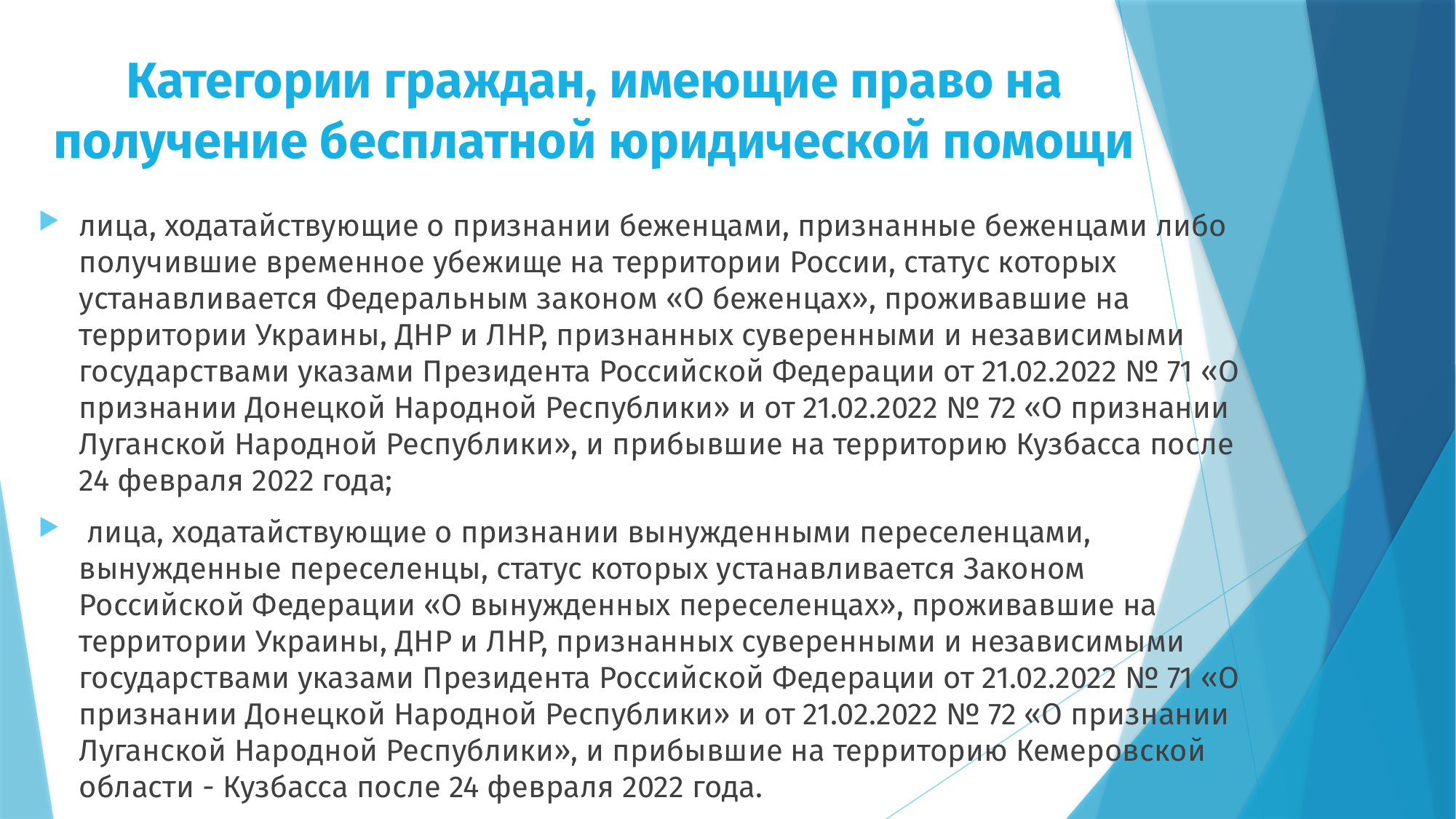

# Категории граждан, имеющие право на получение бесплатной юридической помощи
лица, ходатайствующие о признании беженцами, признанные беженцами либо получившие временное убежище на территории России, статус которых устанавливается Федеральным законом «О беженцах», проживавшие на территории Украины, ДНР и ЛНР, признанных суверенными и независимыми государствами указами Президента Российской Федерации от 21.02.2022 № 71 «О признании Донецкой Народной Республики» и от 21.02.2022 № 72 «О признании Луганской Народной Республики», и прибывшие на территорию Кузбасса после 24 февраля 2022 года;
 лица, ходатайствующие о признании вынужденными переселенцами, вынужденные переселенцы, статус которых устанавливается Законом Российской Федерации «О вынужденных переселенцах», проживавшие на территории Украины, ДНР и ЛНР, признанных суверенными и независимыми государствами указами Президента Российской Федерации от 21.02.2022 № 71 «О признании Донецкой Народной Республики» и от 21.02.2022 № 72 «О признании Луганской Народной Республики», и прибывшие на территорию Кемеровской области - Кузбасса после 24 февраля 2022 года.